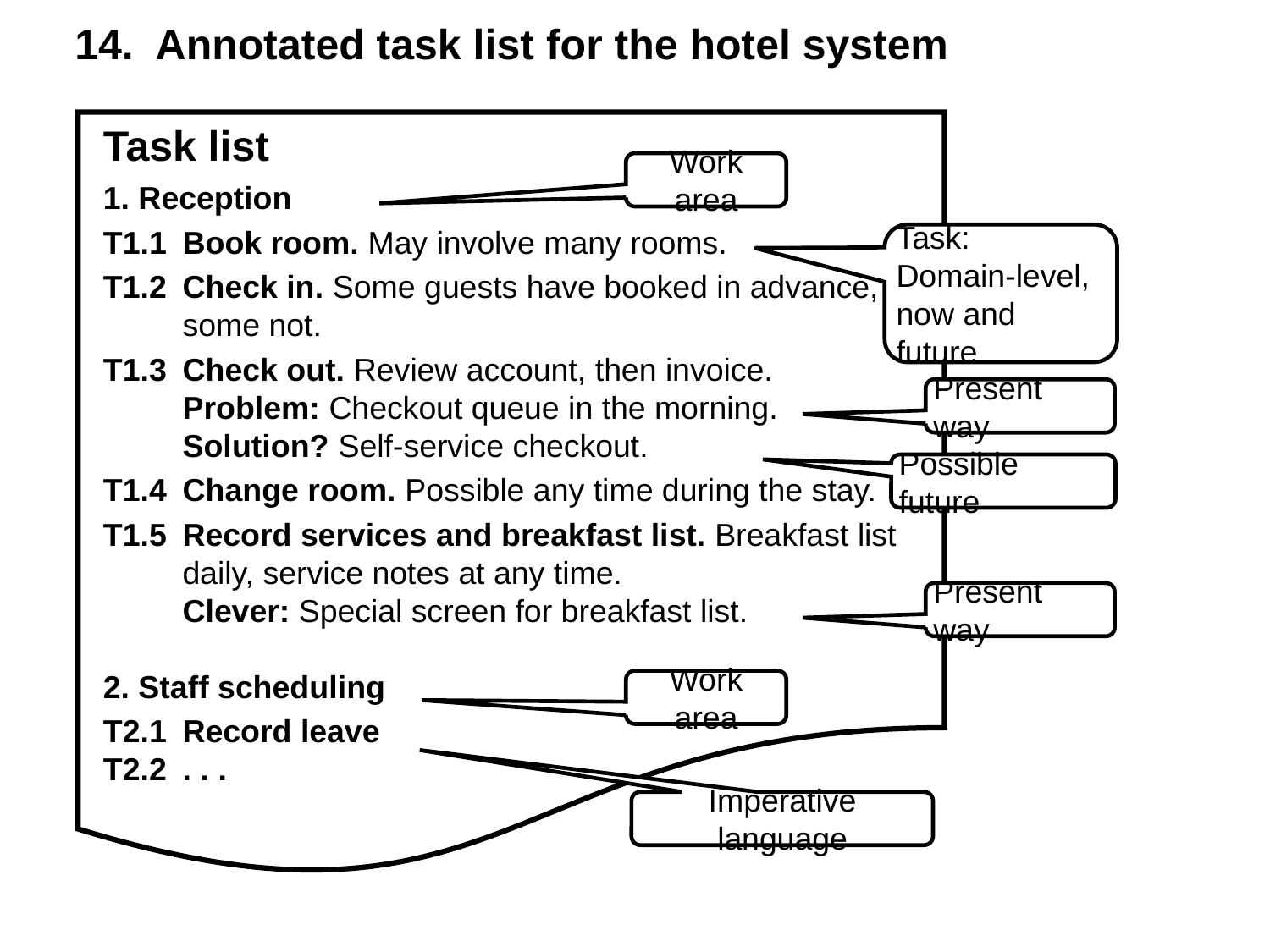

14.  Annotated task list for the hotel system
Task list
1. Reception
T1.1	Book room. May involve many rooms.
T1.2 	Check in. Some guests have booked in advance, some not.
T1.3 	Check out. Review account, then invoice.
	Problem: Checkout queue in the morning.
	Solution? Self-service checkout.
T1.4 	Change room. Possible any time during the stay.
T1.5 	Record services and breakfast list. Breakfast list daily, service notes at any time.
	Clever: Special screen for breakfast list.

2. Staff scheduling
T2.1 	Record leave
T2.2 	. . .
Work area
Work area
Task:
Domain-level,
now and future
Imperative language
Present way
Possible future
Present way